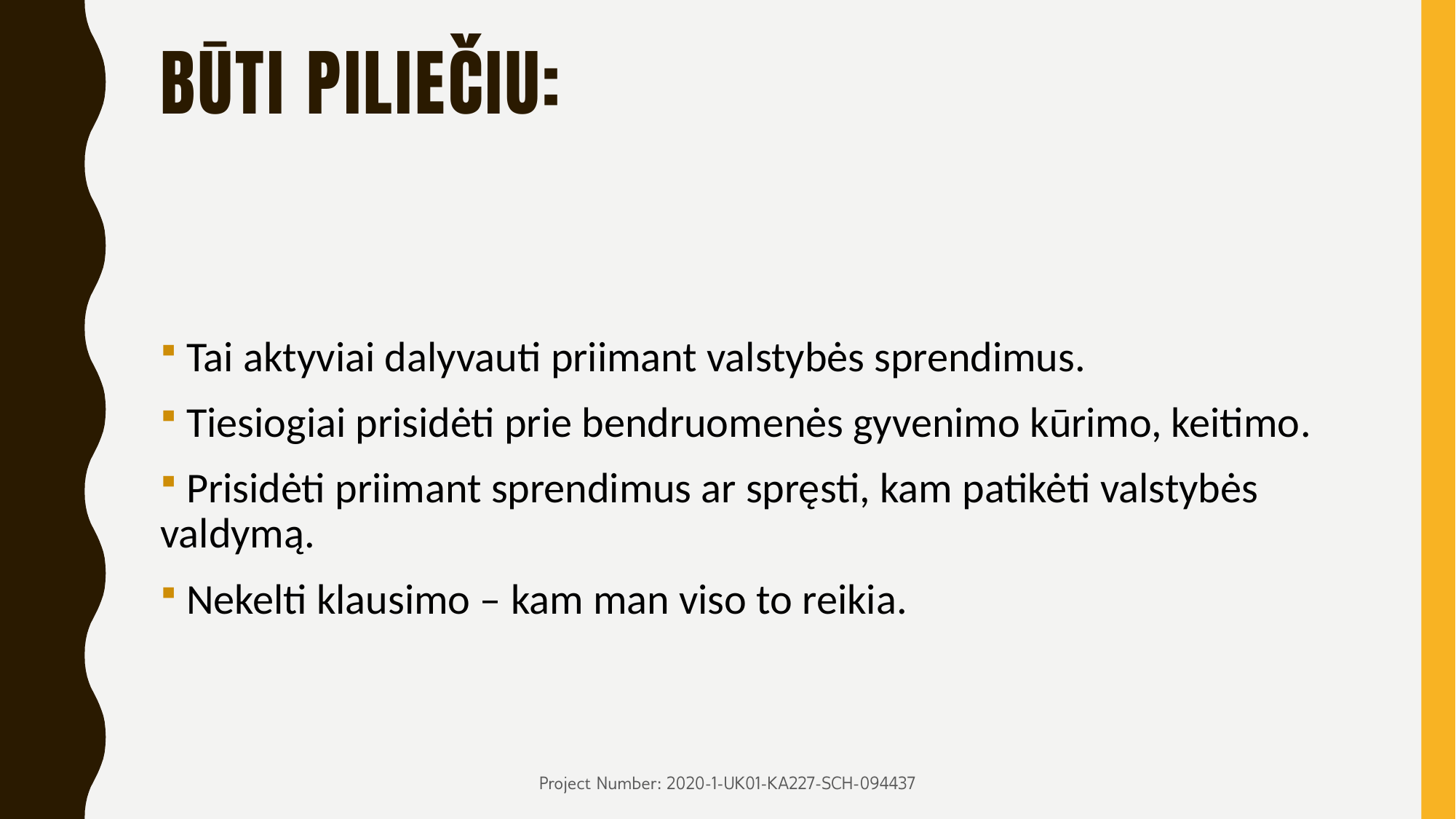

# BŪTI PILIEČIU:

 Tai aktyviai dalyvauti priimant valstybės sprendimus.
 Tiesiogiai prisidėti prie bendruomenės gyvenimo kūrimo, keitimo.
 Prisidėti priimant sprendimus ar spręsti, kam patikėti valstybės valdymą.
 Nekelti klausimo – kam man viso to reikia.

Project Number: 2020-1-UK01-KA227-SCH-094437